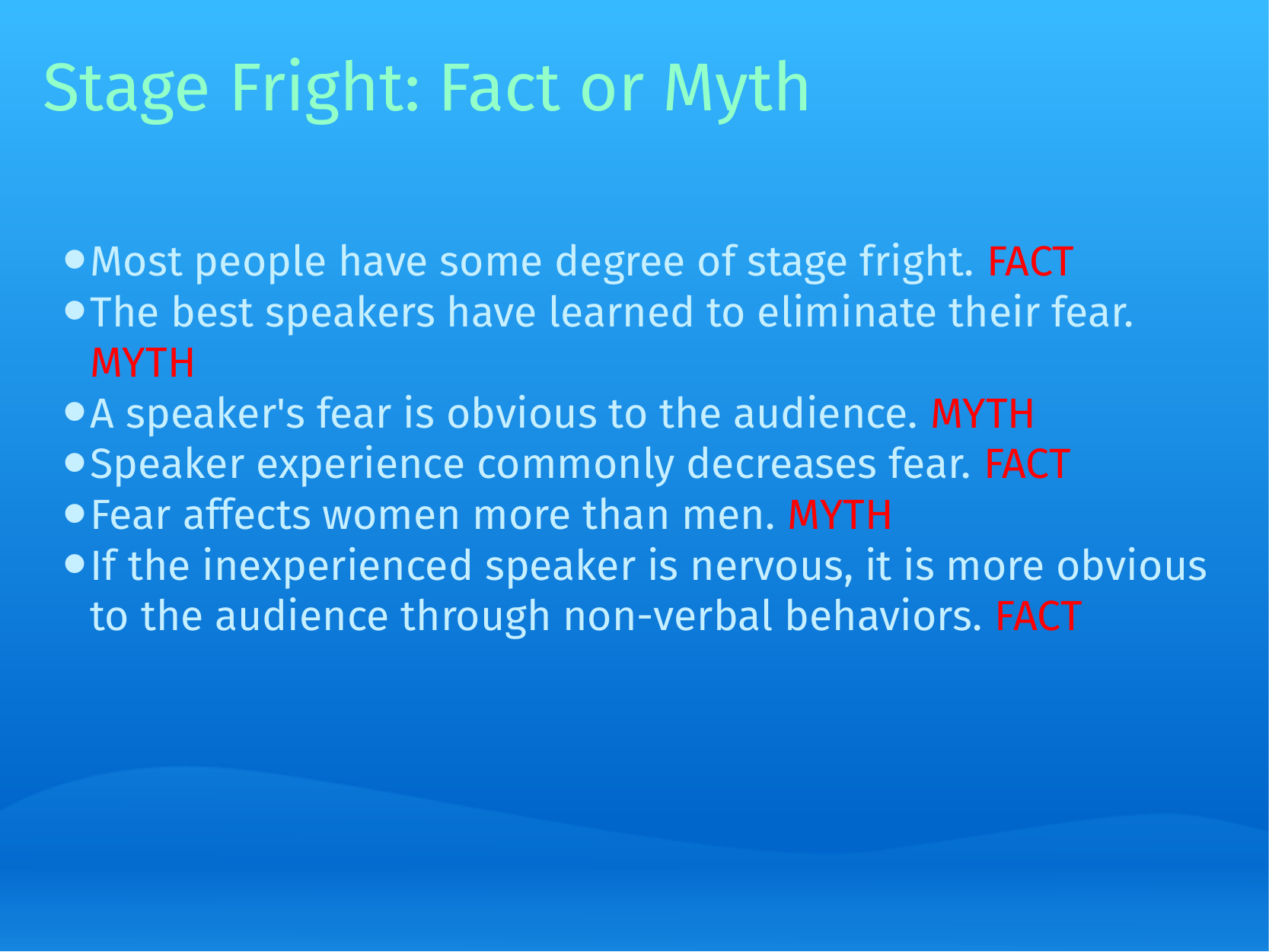

# Stage Fright: Fact or Myth
Most people have some degree of stage fright. FACT
The best speakers have learned to eliminate their fear. MYTH
A speaker's fear is obvious to the audience. MYTH
Speaker experience commonly decreases fear. FACT
Fear affects women more than men. MYTH
If the inexperienced speaker is nervous, it is more obvious to the audience through non-verbal behaviors. FACT